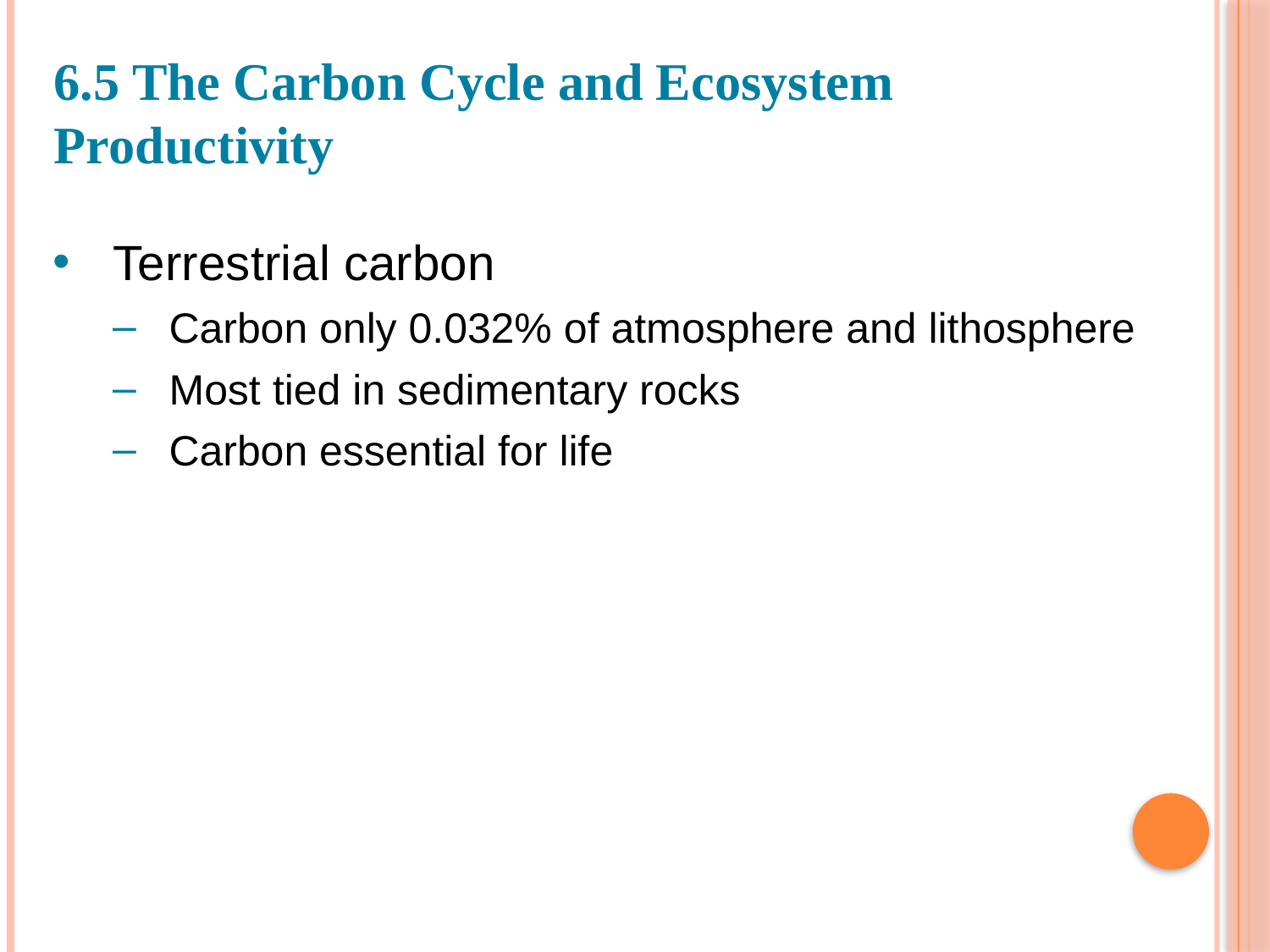

# 6.5 The Carbon Cycle and Ecosystem Productivity
Terrestrial carbon
Carbon only 0.032% of atmosphere and lithosphere
Most tied in sedimentary rocks
Carbon essential for life